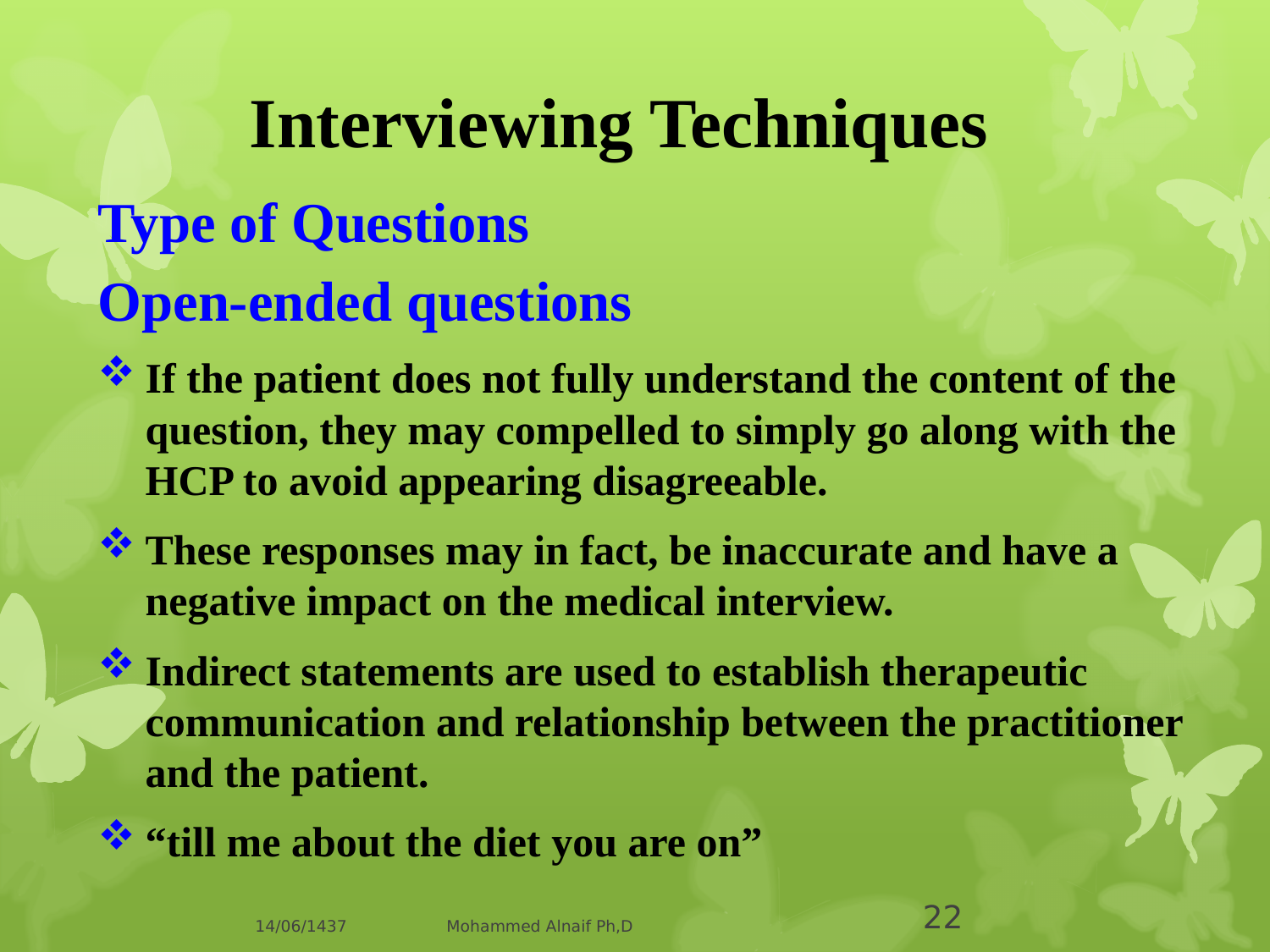

# Interviewing Techniques
Type of Questions
Open-ended questions
If the patient does not fully understand the content of the question, they may compelled to simply go along with the HCP to avoid appearing disagreeable.
These responses may in fact, be inaccurate and have a negative impact on the medical interview.
Indirect statements are used to establish therapeutic communication and relationship between the practitioner and the patient.
“till me about the diet you are on”
14/06/1437
Mohammed Alnaif Ph,D
22